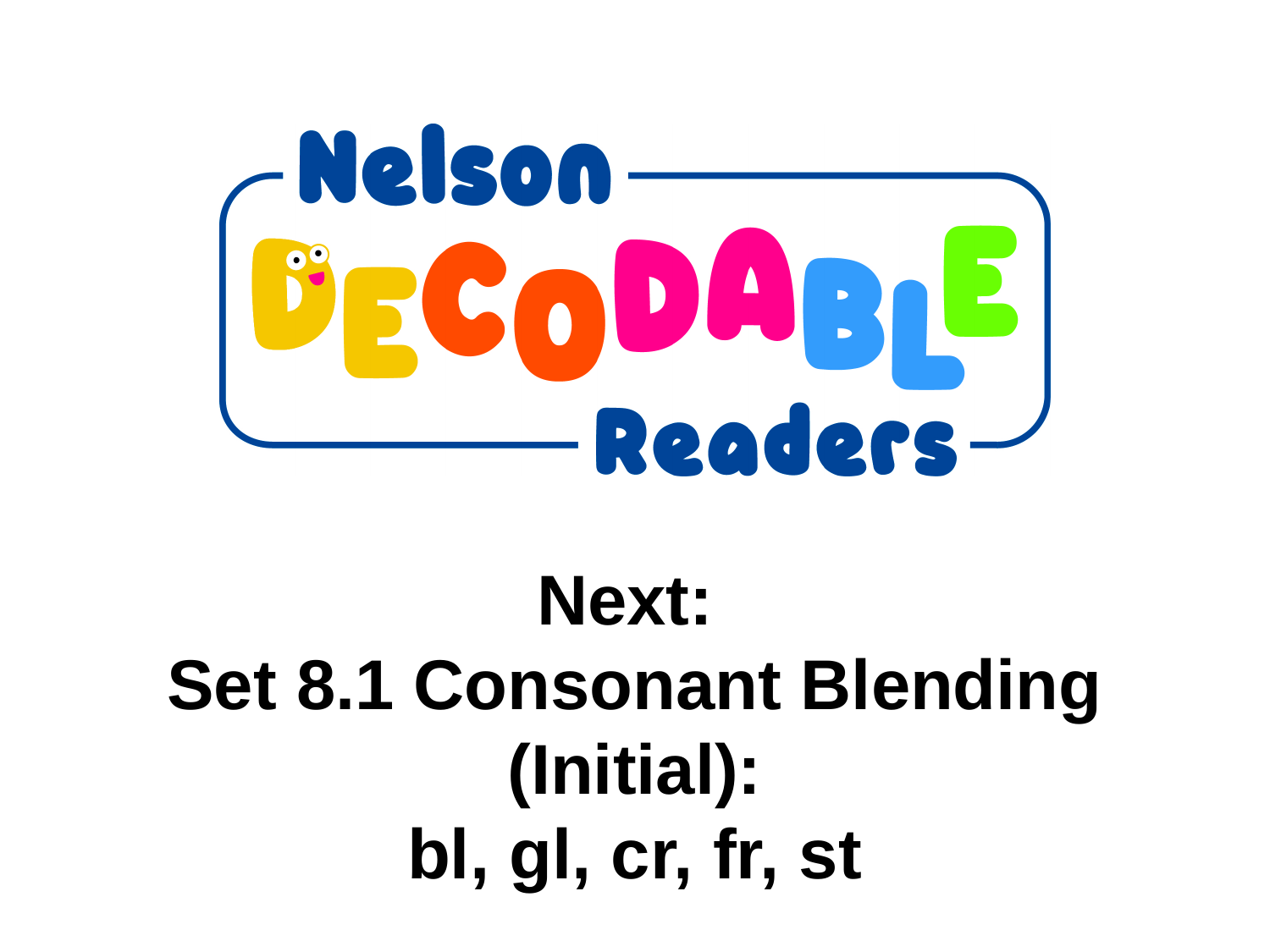

Next:
Set 8.1 Consonant Blending (Initial):
bl, gl, cr, fr, st